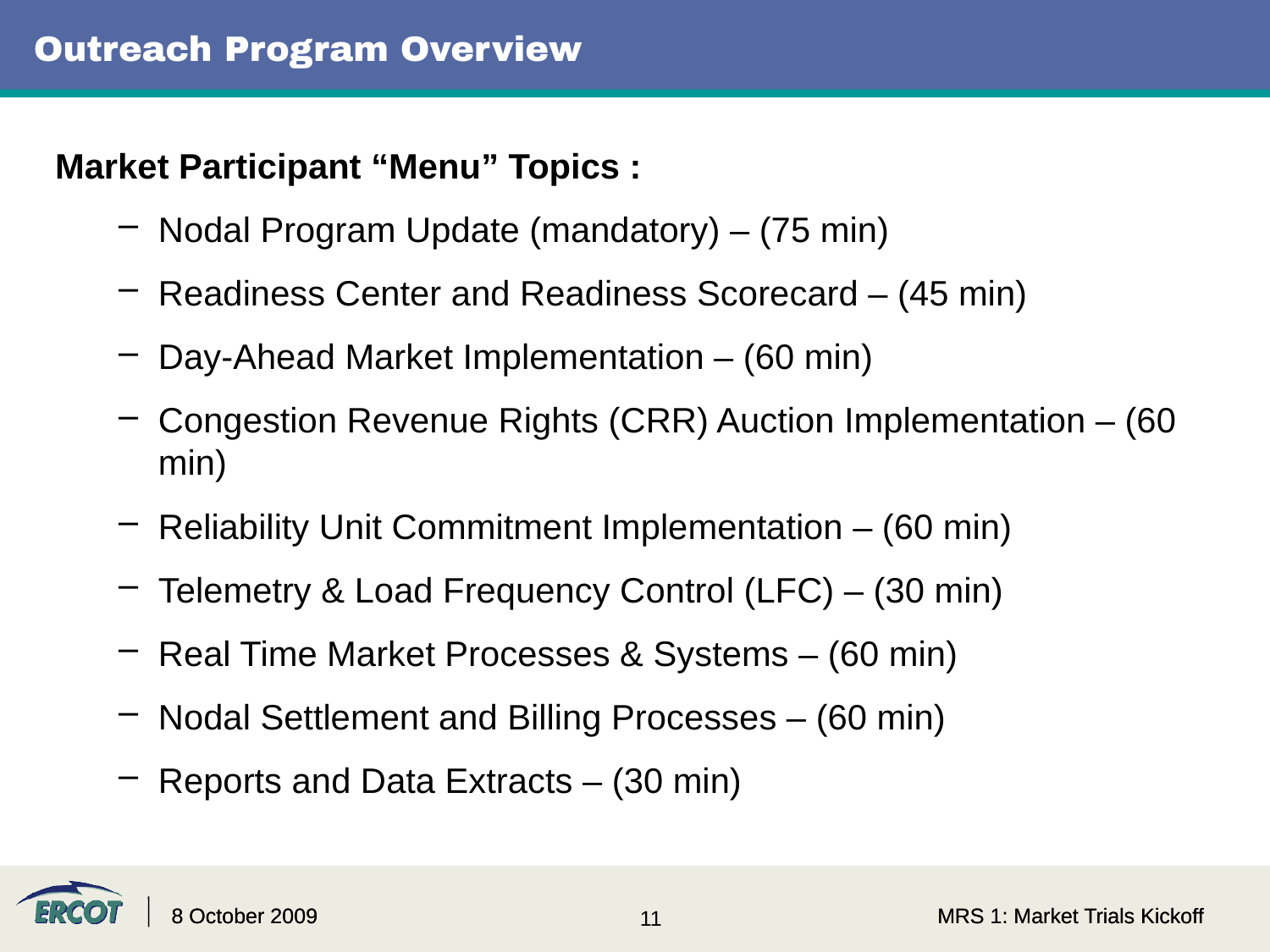

# Outreach Program Overview
Market Participant “Menu” Topics :
Nodal Program Update (mandatory) – (75 min)
Readiness Center and Readiness Scorecard – (45 min)
Day-Ahead Market Implementation – (60 min)
Congestion Revenue Rights (CRR) Auction Implementation – (60 min)
Reliability Unit Commitment Implementation – (60 min)
Telemetry & Load Frequency Control (LFC) – (30 min)
Real Time Market Processes & Systems – (60 min)
Nodal Settlement and Billing Processes – (60 min)
Reports and Data Extracts – (30 min)

8 October 2009
8 October 2009
MRS 1: Market Trials Kickoff
MRS 1: Market Trials Kickoff